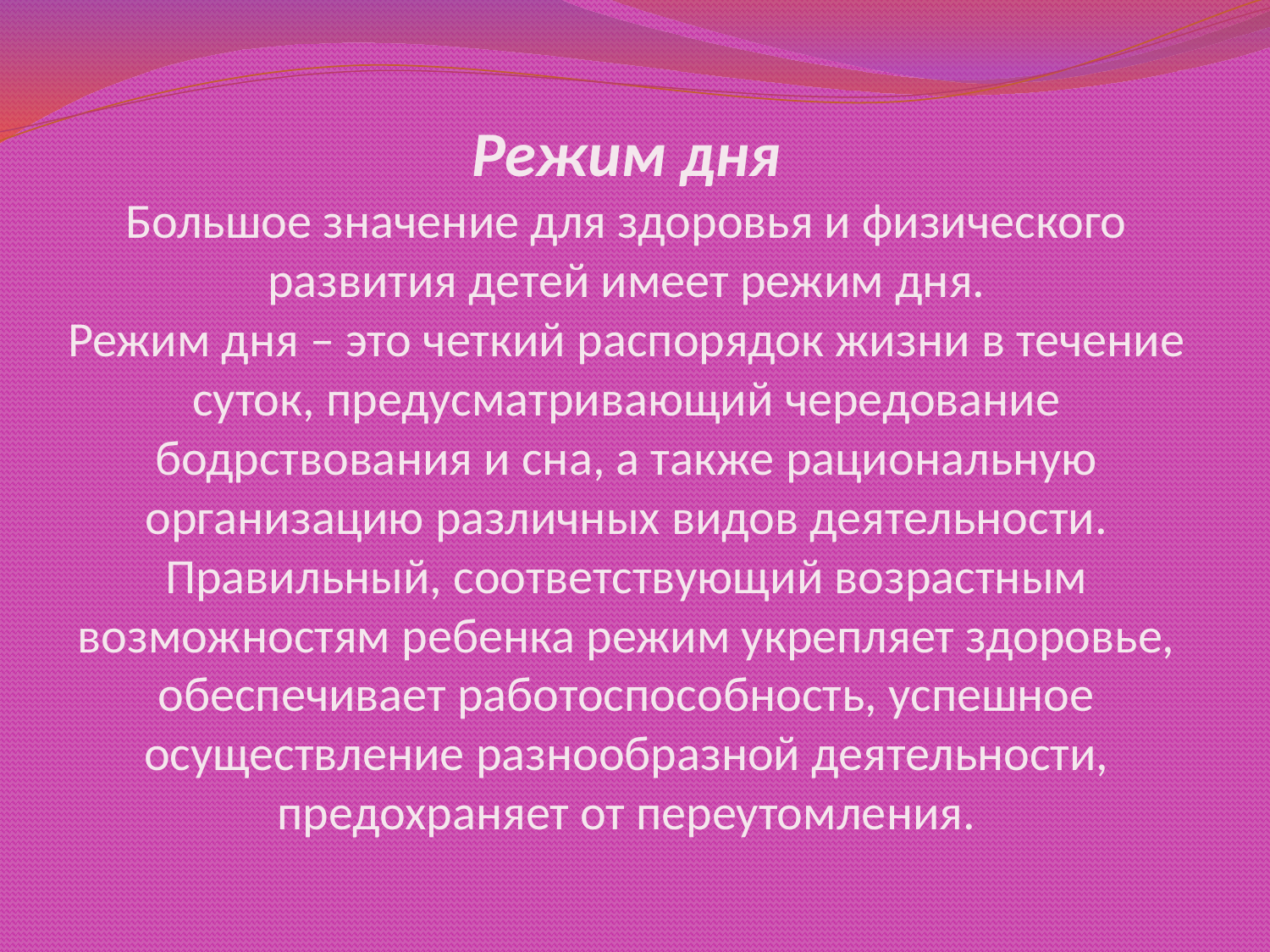

# Режим дня Большое значение для здоровья и физического развития детей имеет режим дня. Режим дня – это четкий распорядок жизни в течение суток, предусматривающий чередование бодрствования и сна, а также рациональную организацию различных видов деятельности. Правильный, соответствующий возрастным возможностям ребенка режим укрепляет здоровье, обеспечивает работоспособность, успешное осуществление разнообразной деятельности, предохраняет от переутомления.